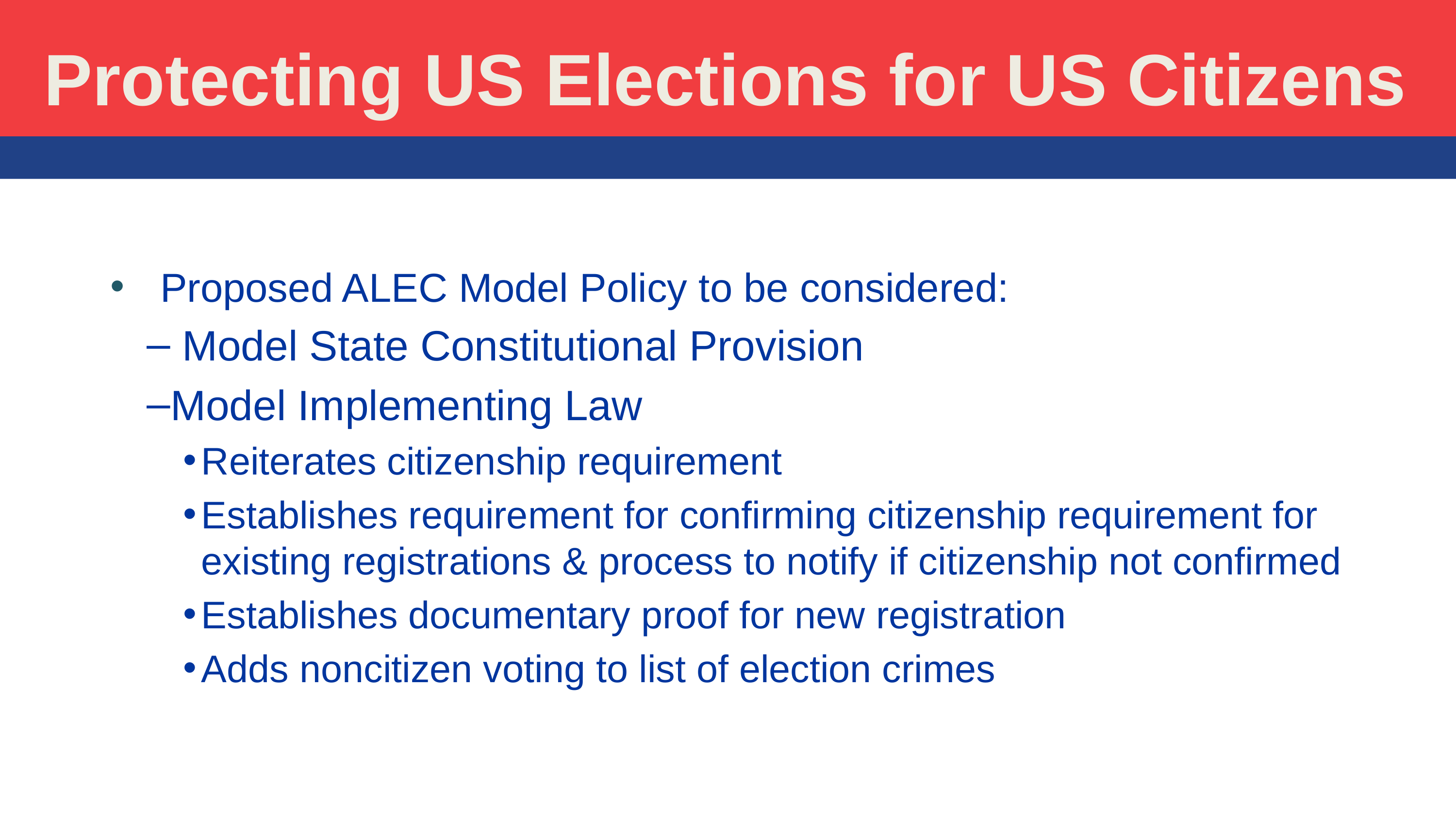

# Protecting US Elections for US Citizens

  Proposed ALEC Model Policy to be considered:
 Model State Constitutional Provision
Model Implementing Law
Reiterates citizenship requirement
Establishes requirement for confirming citizenship requirement for existing registrations & process to notify if citizenship not confirmed
Establishes documentary proof for new registration
Adds noncitizen voting to list of election crimes